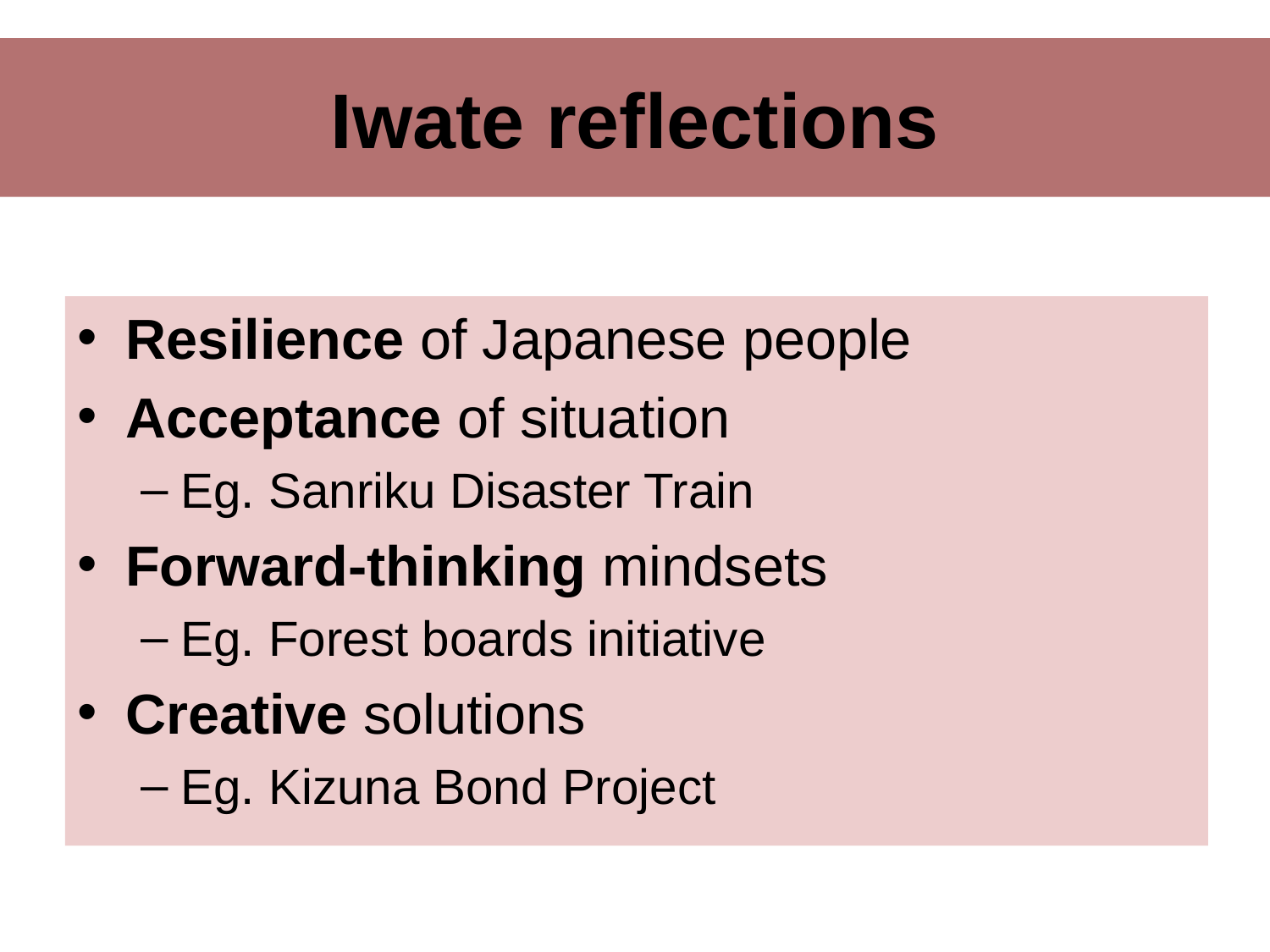

# Iwate reflections
Resilience of Japanese people
Acceptance of situation
Eg. Sanriku Disaster Train
Forward-thinking mindsets
Eg. Forest boards initiative
Creative solutions
Eg. Kizuna Bond Project